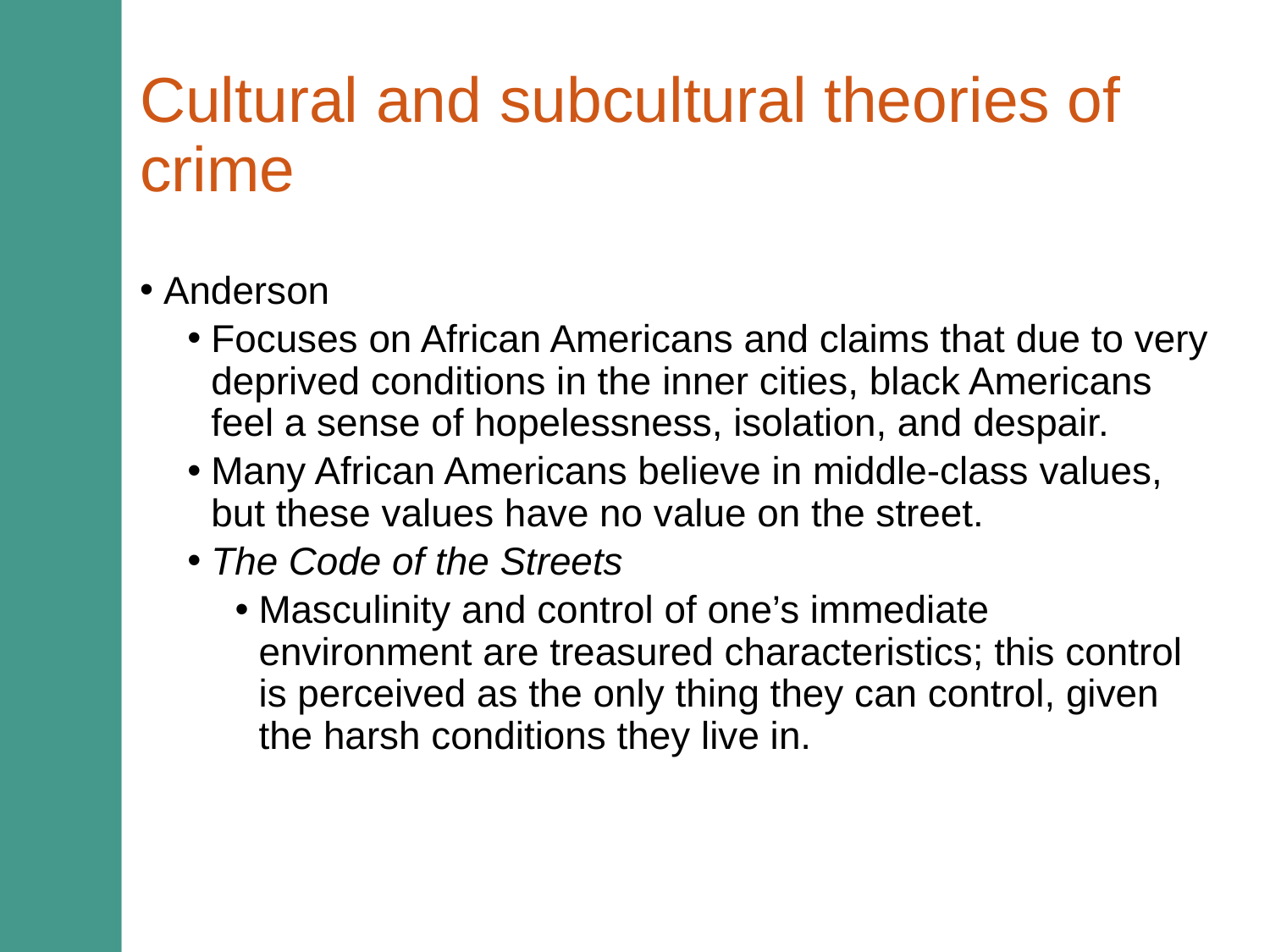

# Cultural and subcultural theories of crime
Anderson
Focuses on African Americans and claims that due to very deprived conditions in the inner cities, black Americans feel a sense of hopelessness, isolation, and despair.
Many African Americans believe in middle-class values, but these values have no value on the street.
The Code of the Streets
Masculinity and control of one’s immediate environment are treasured characteristics; this control is perceived as the only thing they can control, given the harsh conditions they live in.